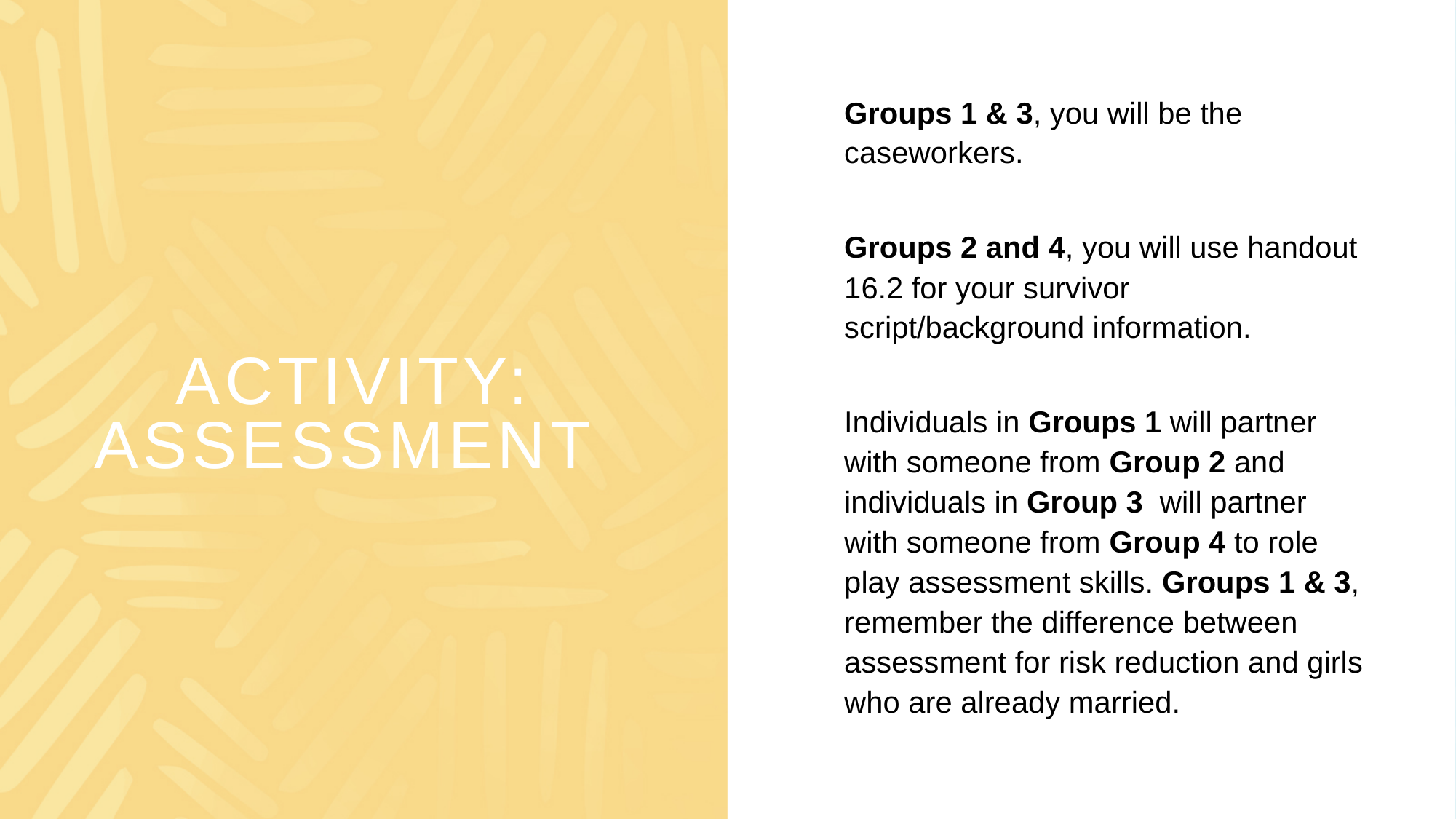

Groups 1 & 3, you will be the caseworkers.
Groups 2 and 4, you will use handout 16.2 for your survivor script/background information.
Individuals in Groups 1 will partner with someone from Group 2 and individuals in Group 3  will partner with someone from Group 4 to role play assessment skills. Groups 1 & 3, remember the difference between assessment for risk reduction and girls who are already married.
# Activity: Assessment